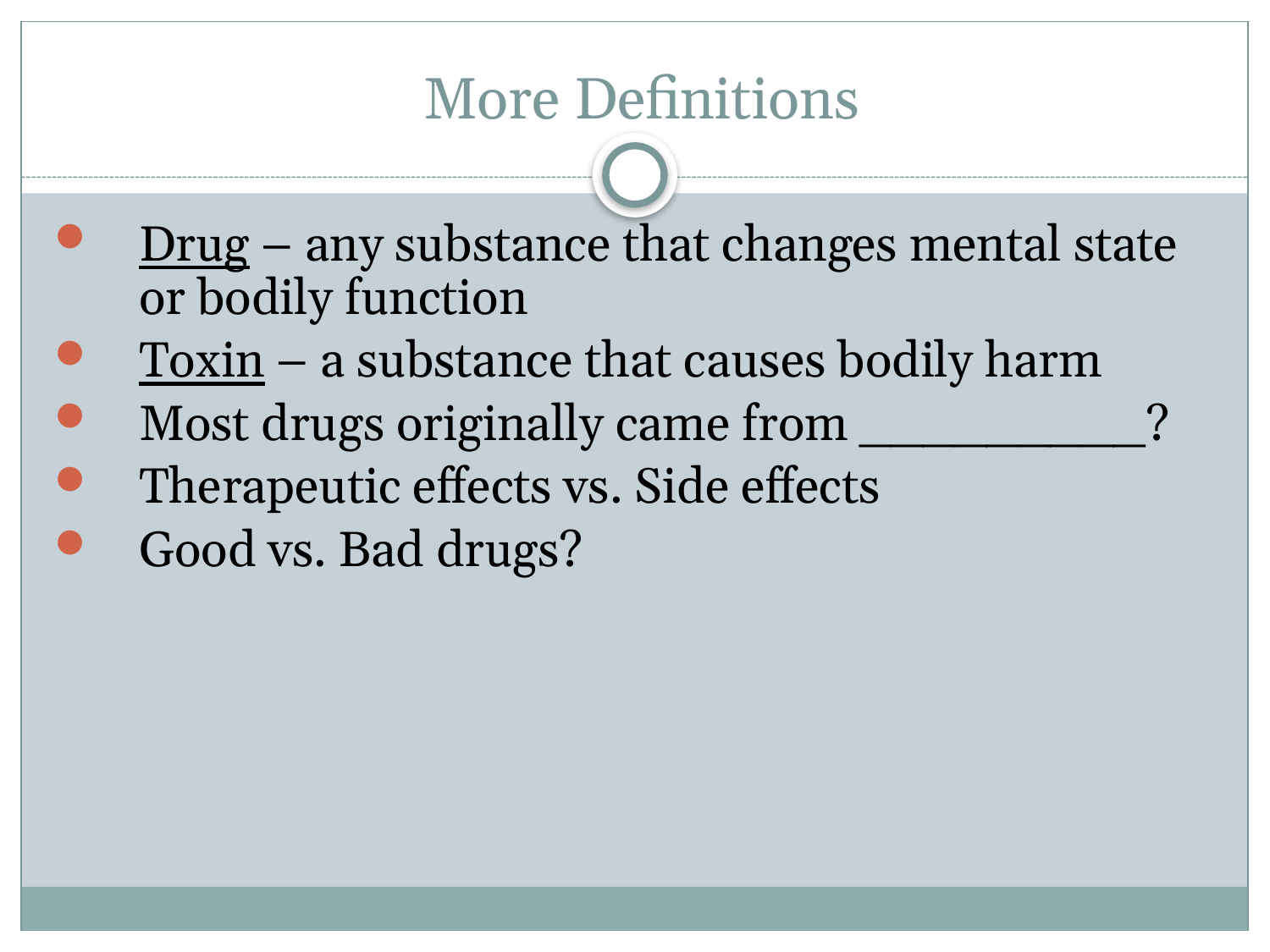

# More Definitions
Drug – any substance that changes mental state or bodily function
Toxin – a substance that causes bodily harm
Most drugs originally came from _________?
Therapeutic effects vs. Side effects
Good vs. Bad drugs?